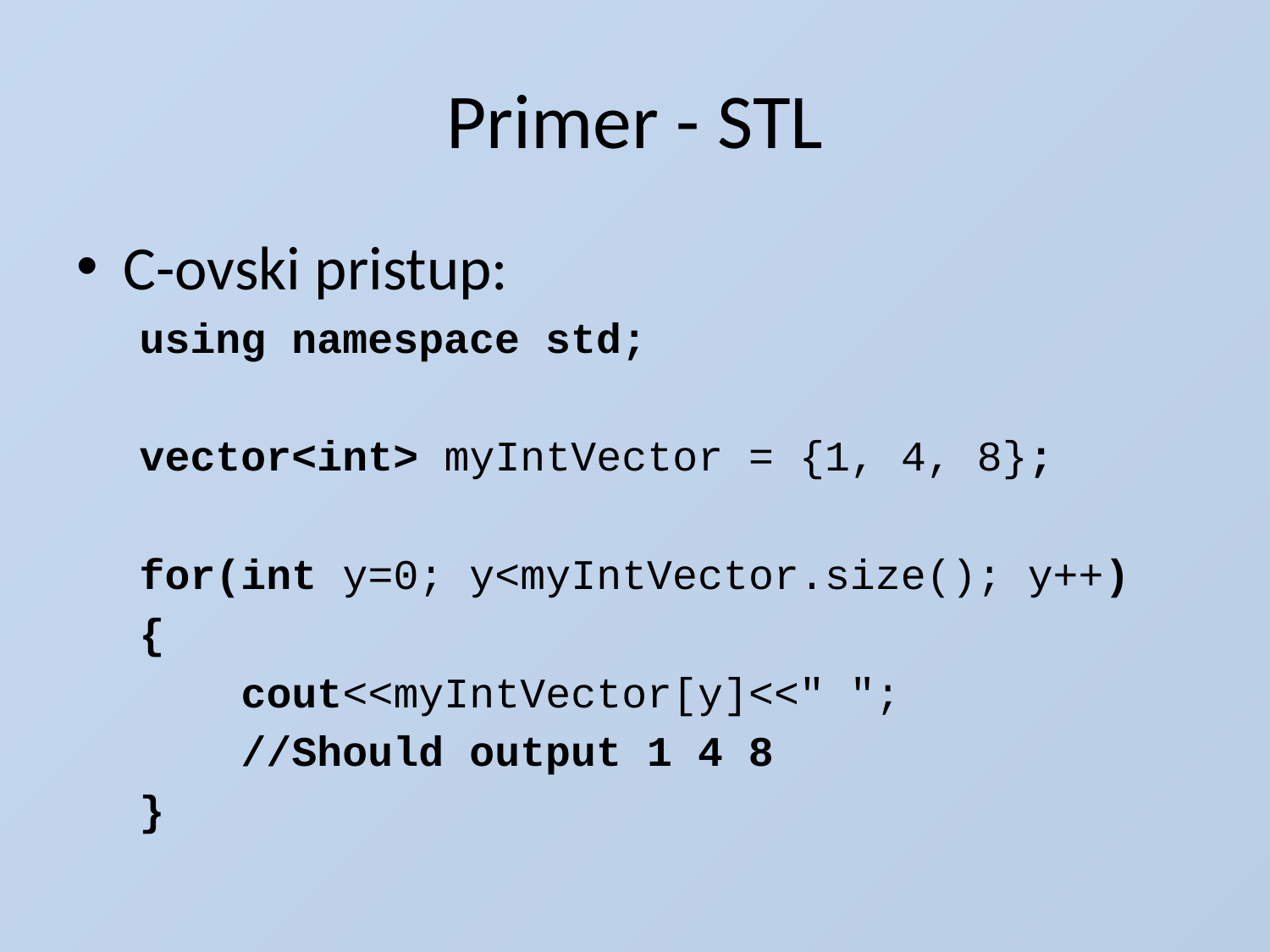

# Primer - STL
C-ovski pristup:
using namespace std;

vector<int> myIntVector = {1, 4, 8};

for(int y=0; y<myIntVector.size(); y++)
{
    cout<<myIntVector[y]<<" ";
    //Should output 1 4 8
}